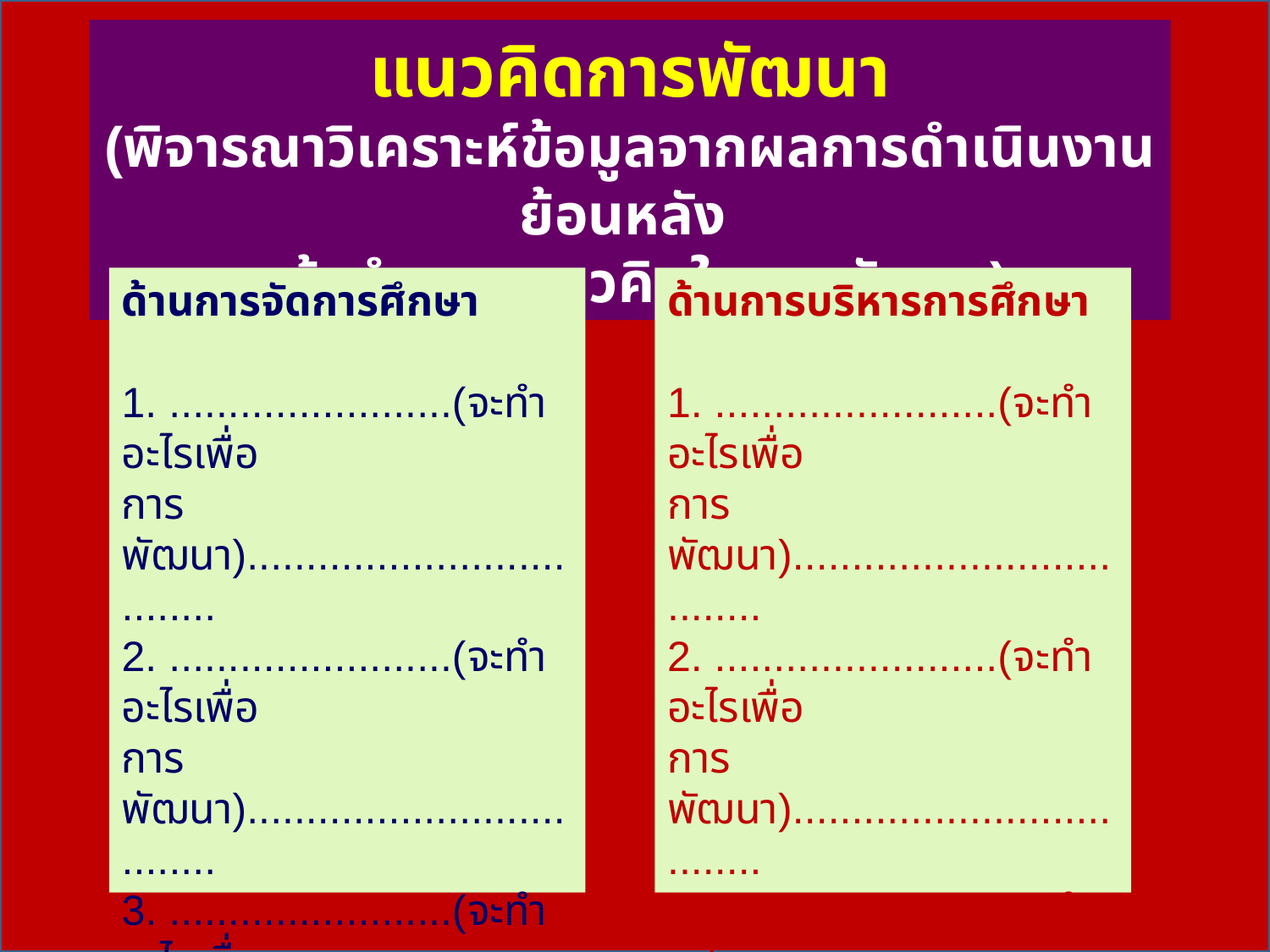

แนวคิดการพัฒนา
(พิจารณาวิเคราะห์ข้อมูลจากผลการดำเนินงานย้อนหลัง
แล้วกำหนดแนวคิดในการพัฒนา)
ด้านการจัดการศึกษา
1. ........................(จะทำอะไรเพื่อ
การพัฒนา)...................................
2. ........................(จะทำอะไรเพื่อ
การพัฒนา)...................................
3. ........................(จะทำอะไรเพื่อ
การพัฒนา)...................................
 N. ........................(จะทำอะไรเพื่อ
การพัฒนา)....................................
ด้านการบริหารการศึกษา
1. ........................(จะทำอะไรเพื่อ
การพัฒนา)...................................
2. ........................(จะทำอะไรเพื่อ
การพัฒนา)...................................
3. ........................(จะทำอะไรเพื่อ
การพัฒนา)...................................
 N. ........................(จะทำอะไรเพื่อ
การพัฒนา)....................................